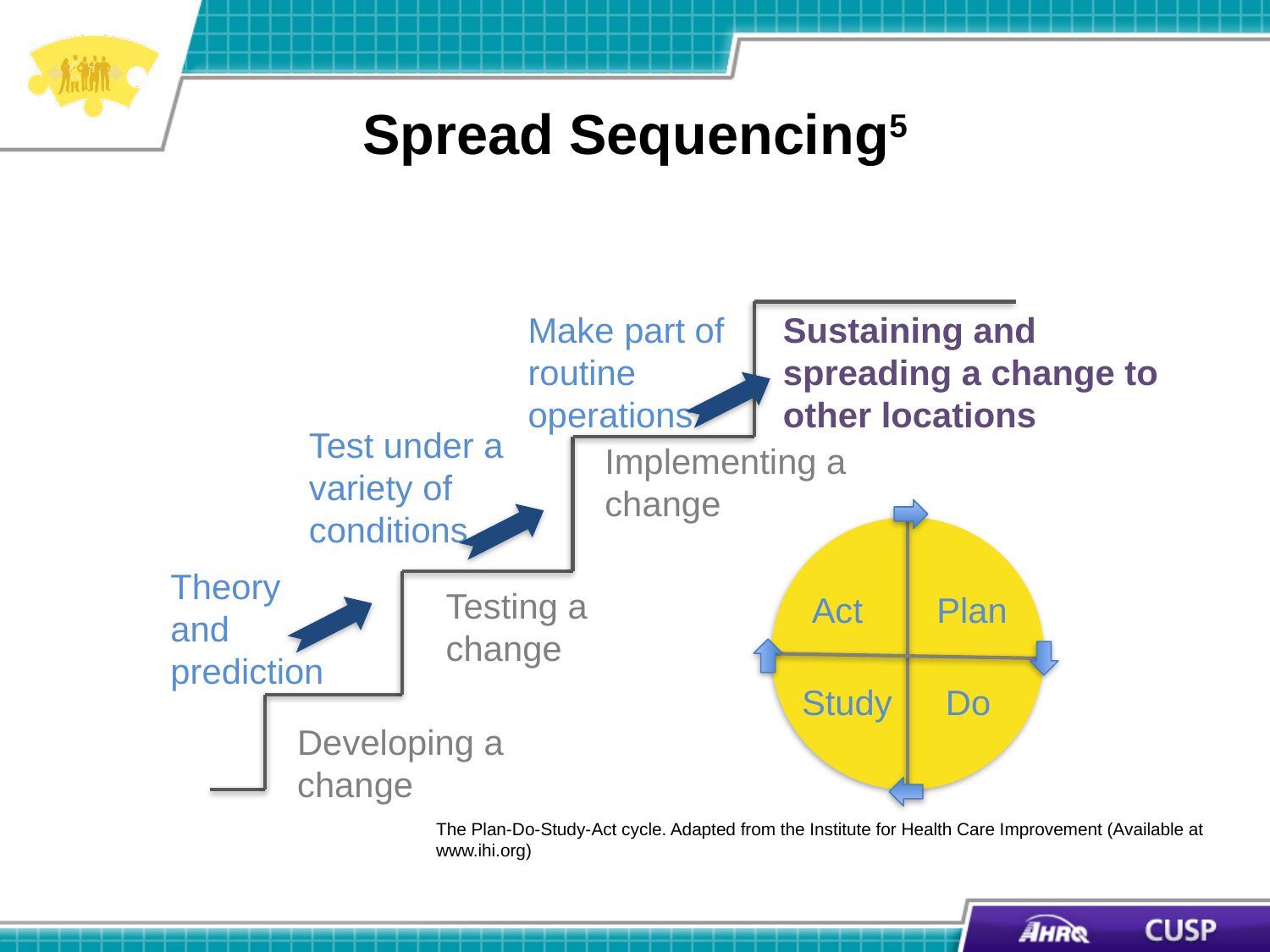

# Spread Sequencing5
Make part of
routine
operations
Sustaining and
spreading a change to other locations
Test under a
variety of
conditions
Implementing a
change
Theory
and
prediction
Testing a change
Developing a
change

Act
Plan

Study
Do

The Plan-Do-Study-Act cycle. Adapted from the Institute for Health Care Improvement (Available at www.ihi.org)